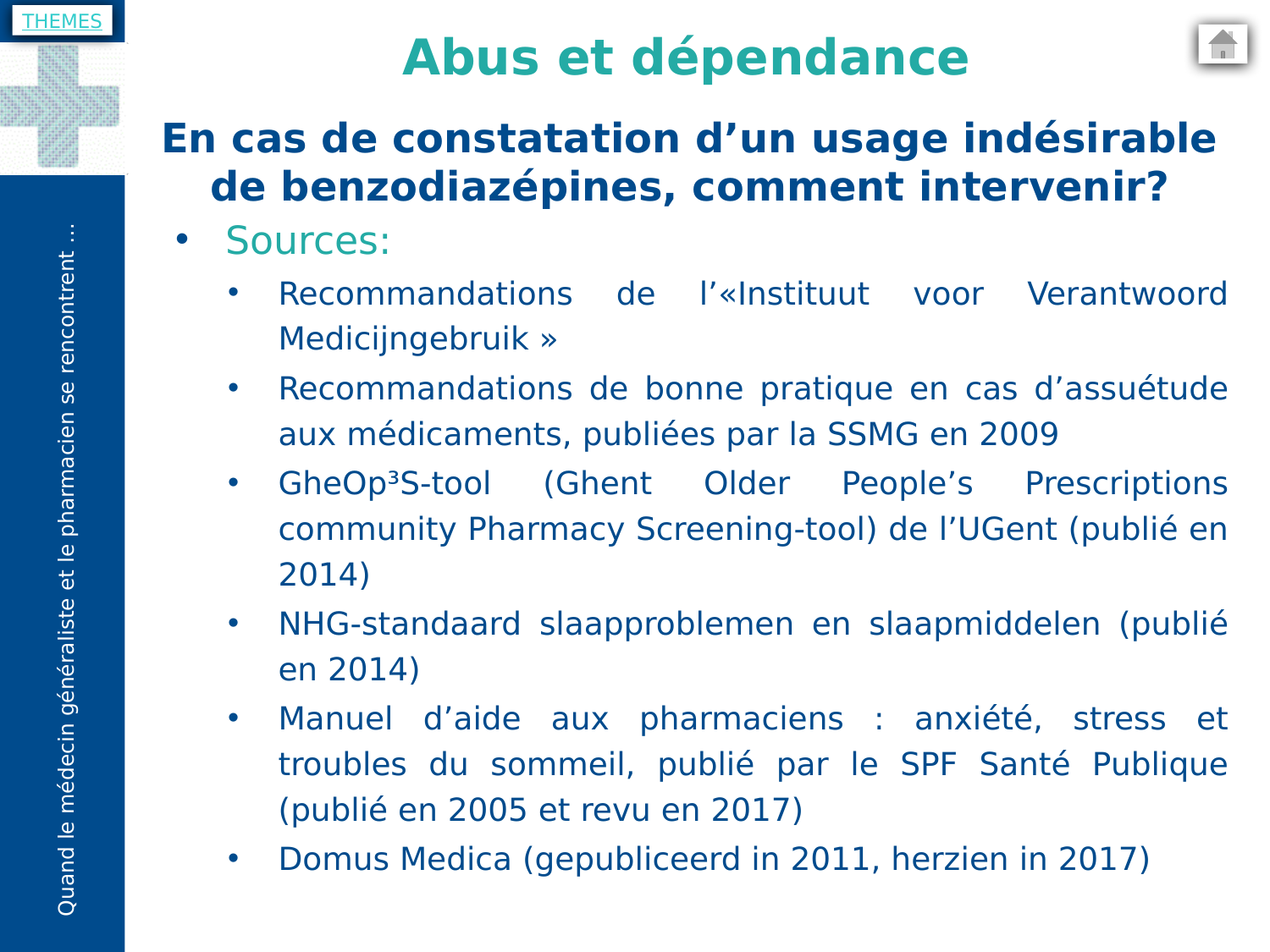

THEMES

Abus et dépendance
En cas de constatation d’un usage indésirable de benzodiazépines, comment intervenir?
Sources:
Recommandations de l’«Instituut voor Verantwoord Medicijngebruik »
Recommandations de bonne pratique en cas d’assuétude aux médicaments, publiées par la SSMG en 2009
GheOp³S-tool (Ghent Older People’s Prescriptions community Pharmacy Screening-tool) de l’UGent (publié en 2014)
NHG-standaard slaapproblemen en slaapmiddelen (publié en 2014)
Manuel d’aide aux pharmaciens : anxiété, stress et troubles du sommeil, publié par le SPF Santé Publique (publié en 2005 et revu en 2017)
Domus Medica (gepubliceerd in 2011, herzien in 2017)